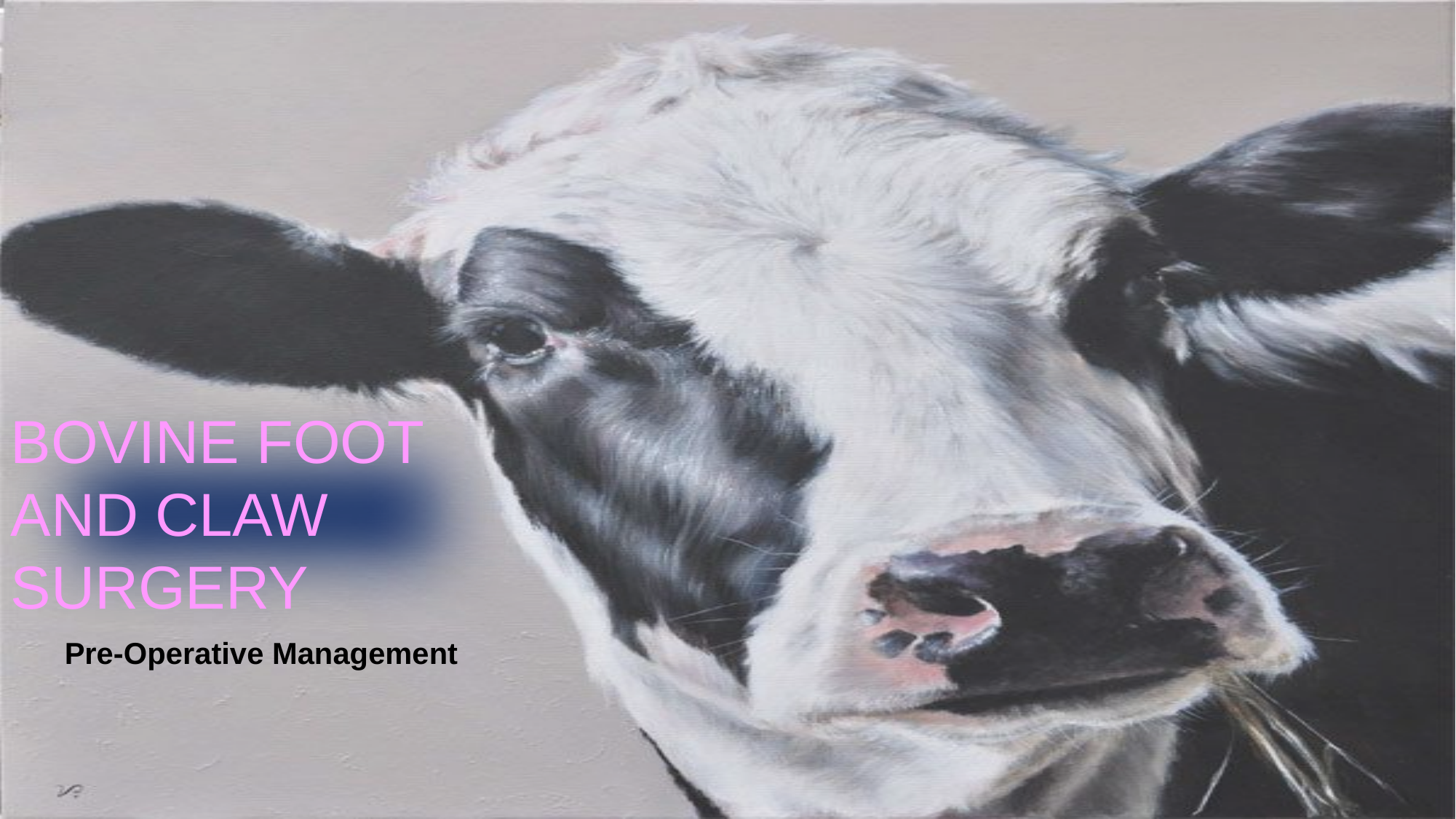

BOVINE FOOT AND CLAW SURGERY
Pre-Operative Management